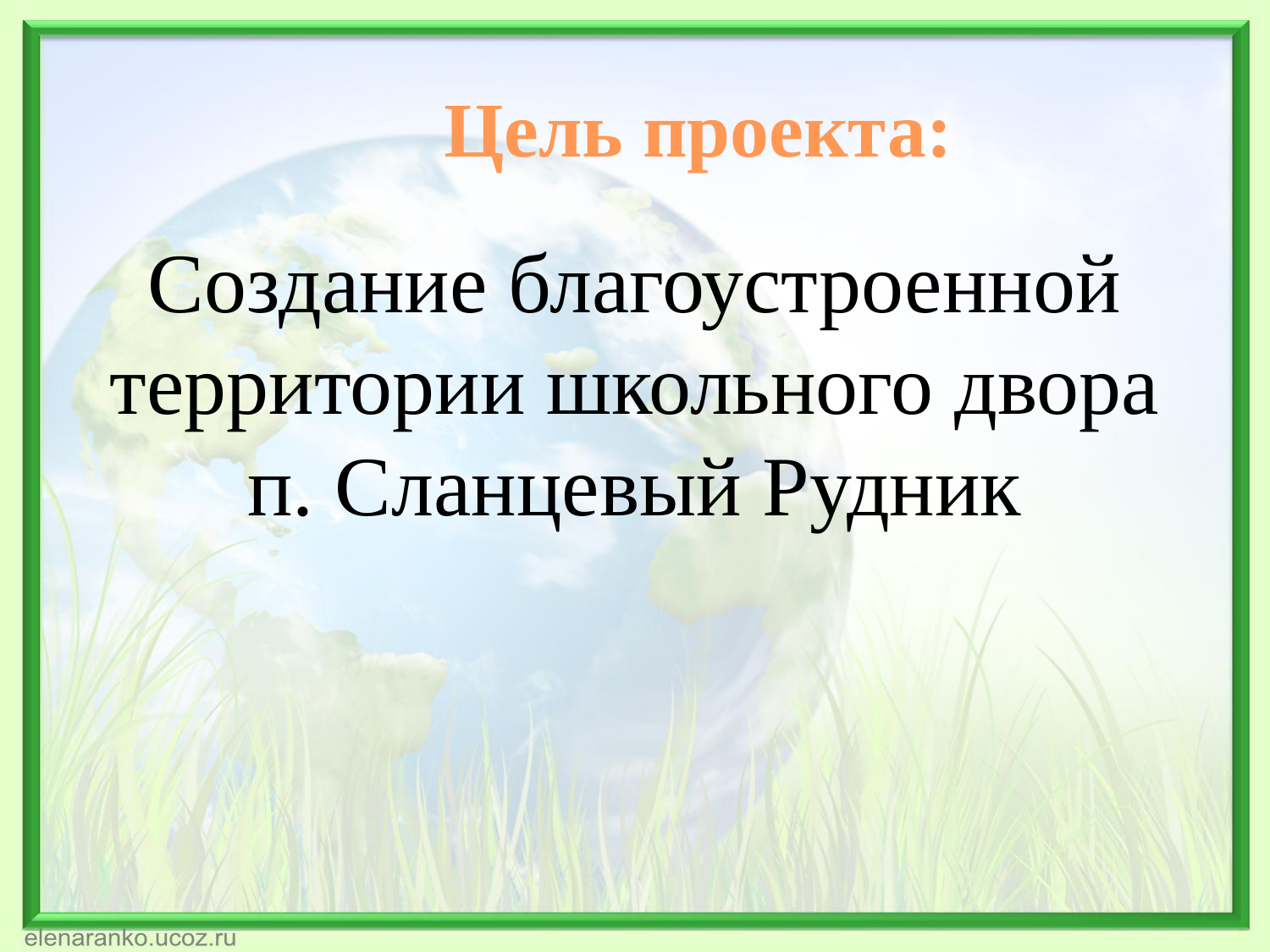

# Цель проекта:
Создание благоустроенной территории школьного двора п. Сланцевый Рудник